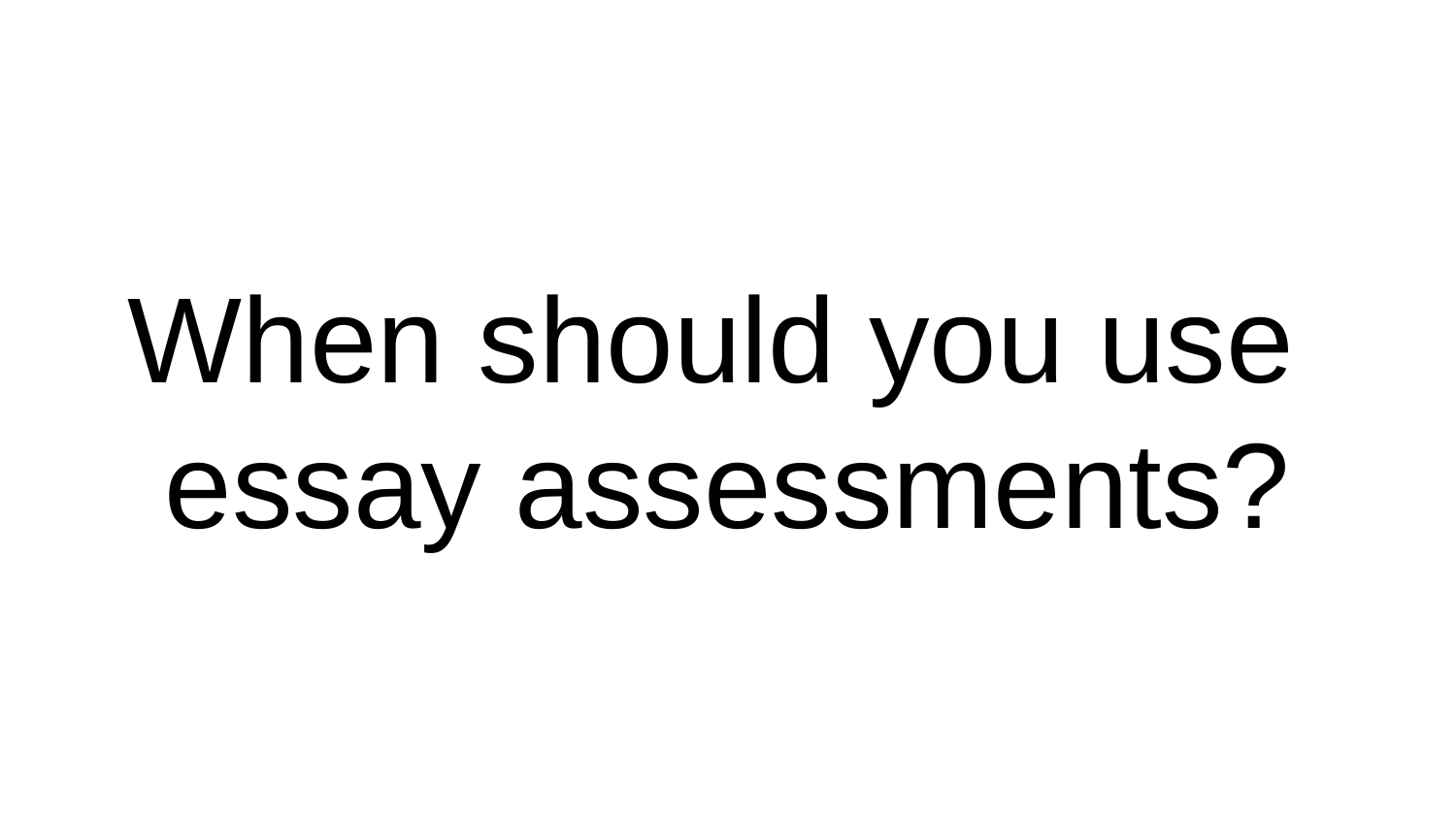

# When should you use essay assessments?